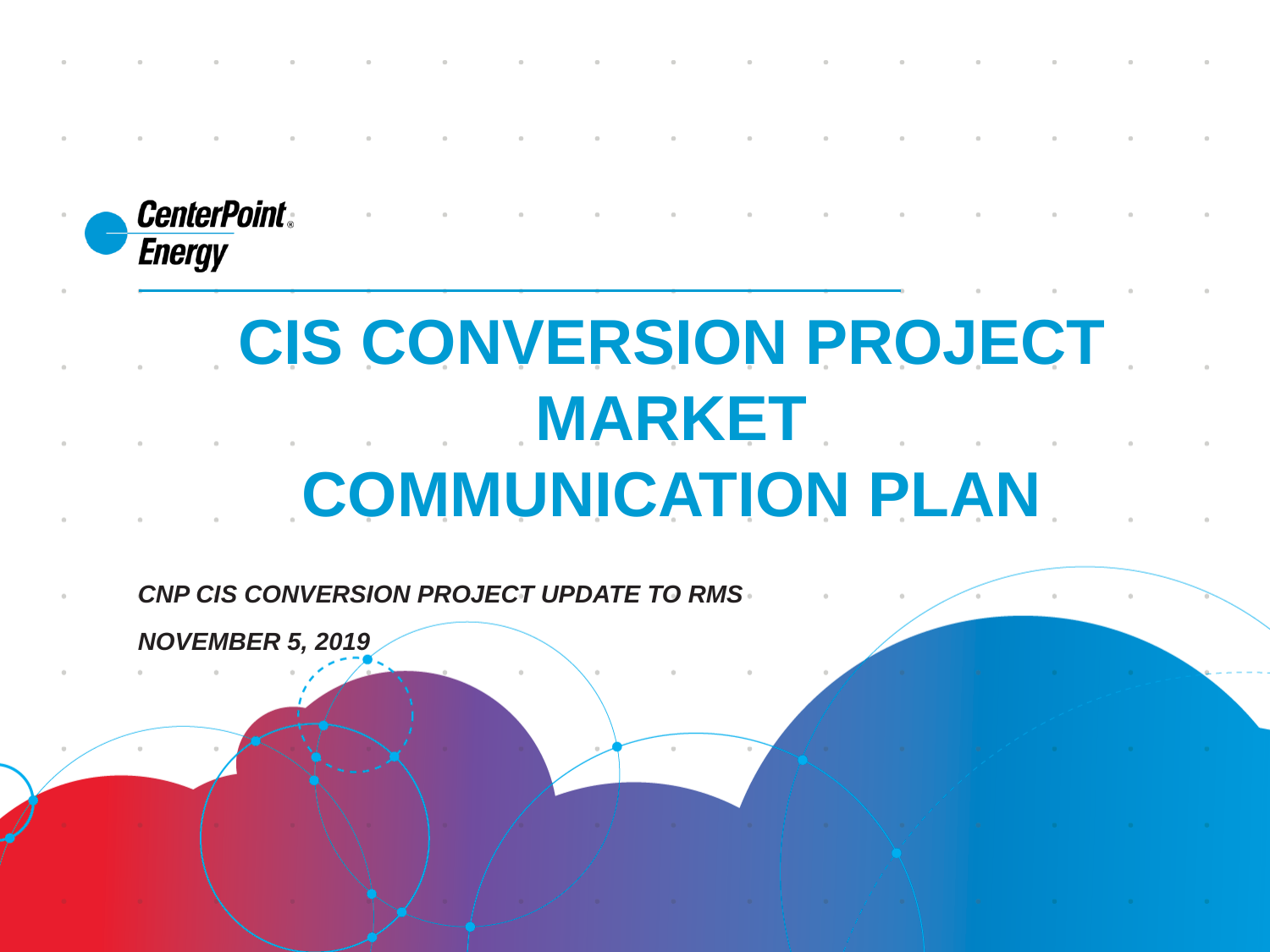

# Cis Conversion Project Market Communication Plan
CNP CIS Conversion Project Update to RMS
November 5, 2019